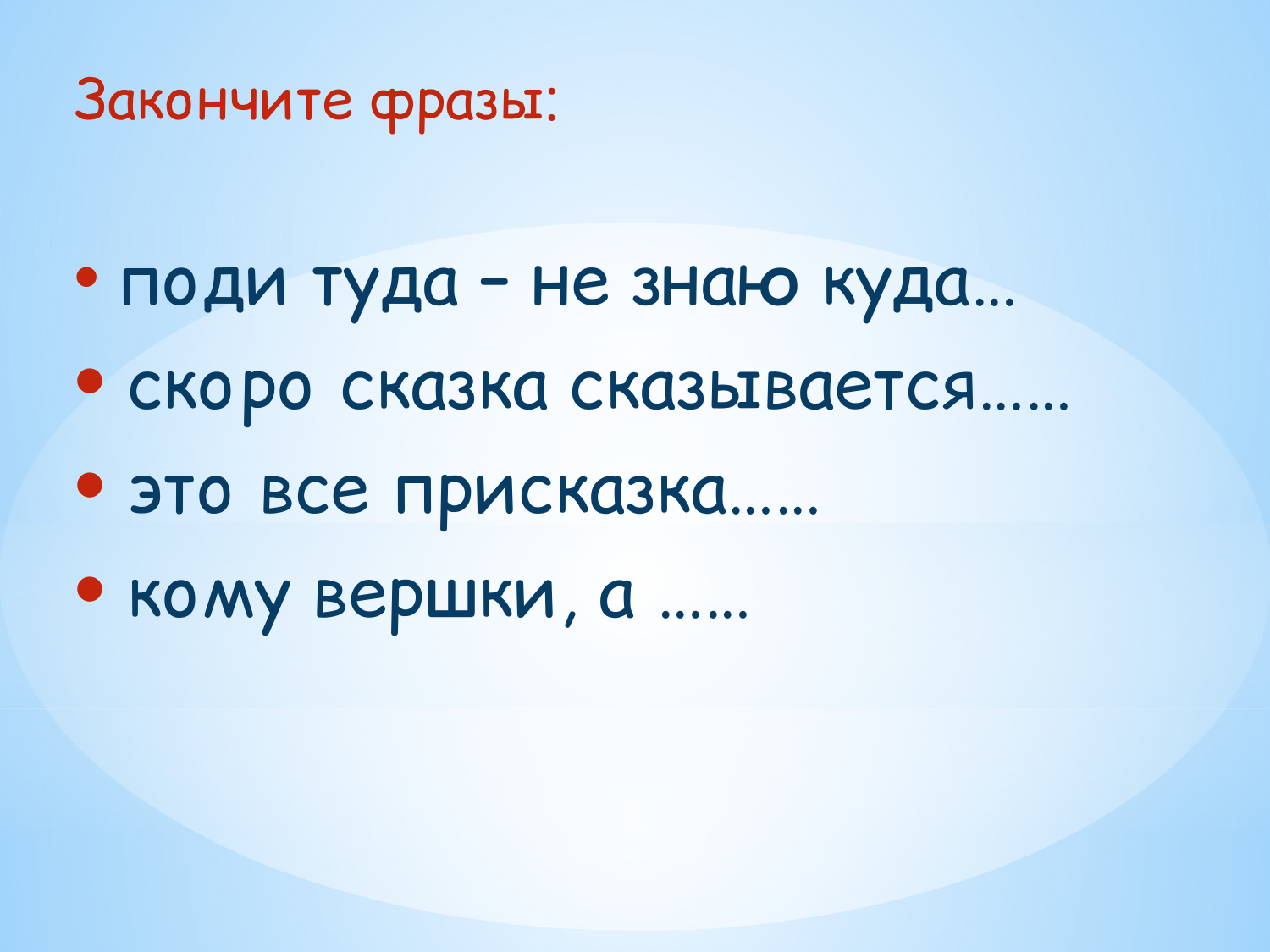

Закончите фразы:

 поди туда – не знаю куда…
 скоро сказка сказывается……
 это все присказка……
 кому вершки, а ……
#